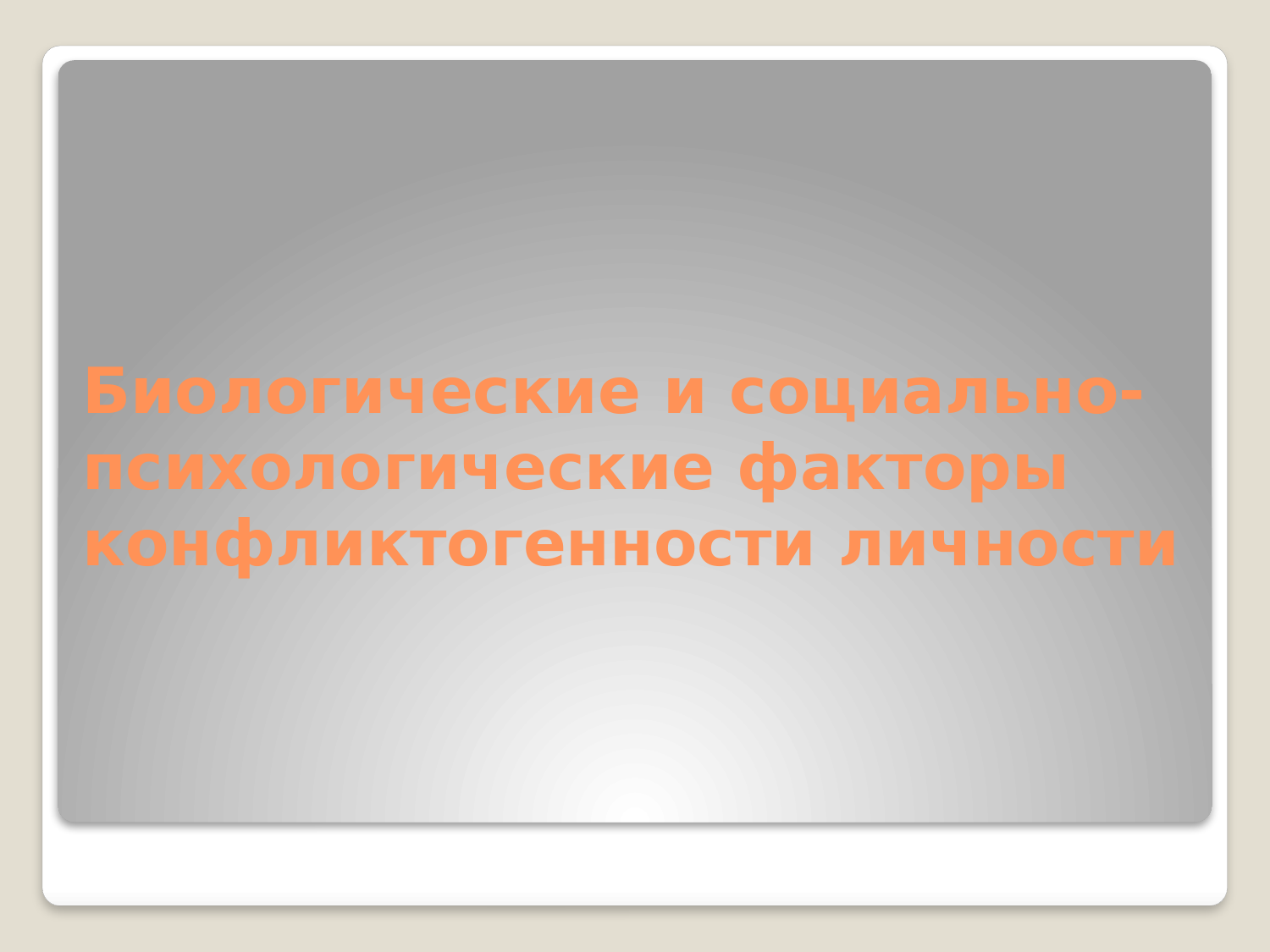

# Биологические и социально-психологические факторы конфликтогенности личности